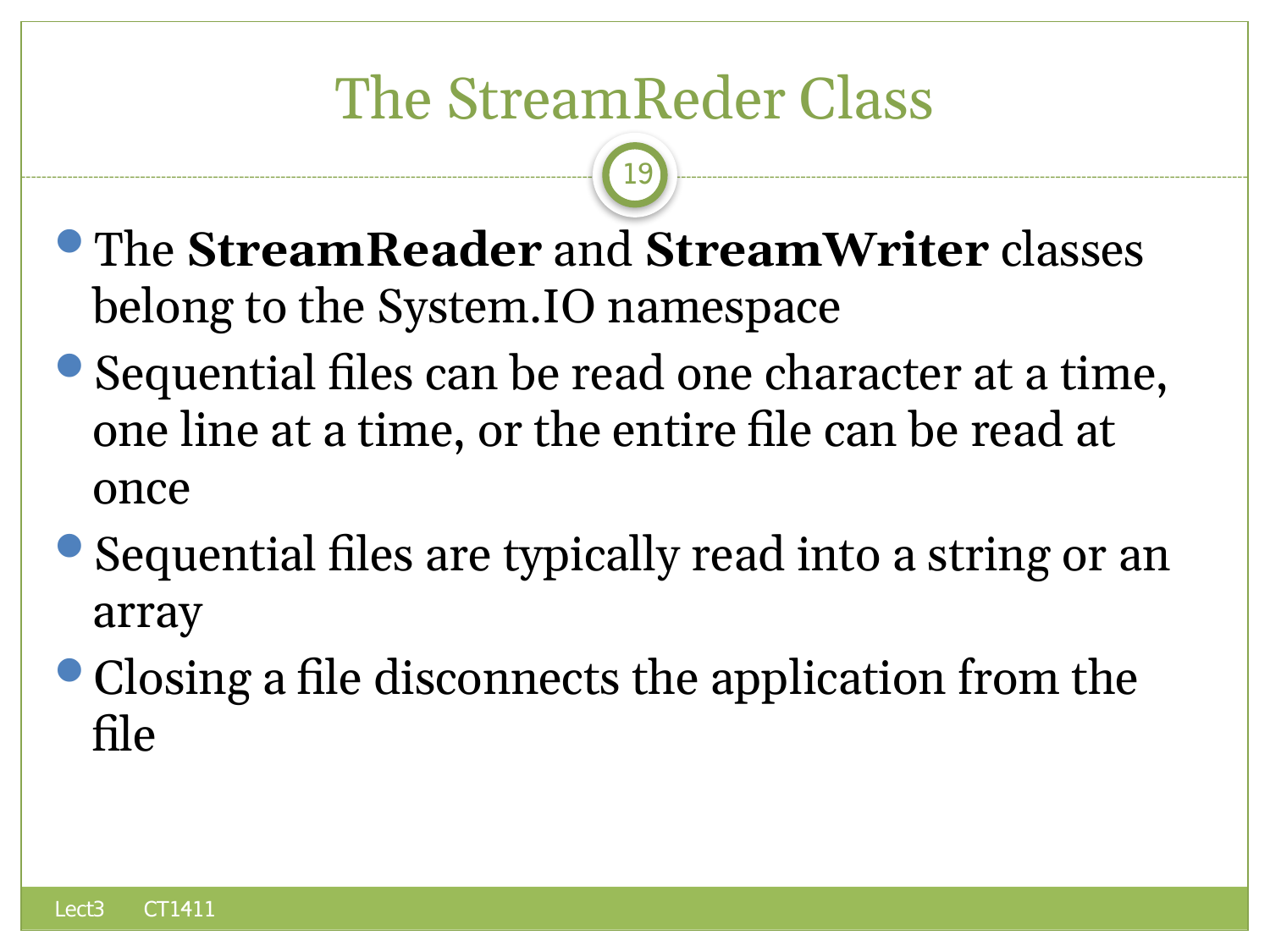

# The StreamReder Class
19
The StreamReader and StreamWriter classes belong to the System.IO namespace
Sequential files can be read one character at a time, one line at a time, or the entire file can be read at once
Sequential files are typically read into a string or an array
Closing a file disconnects the application from the file

Lect3      CT1411